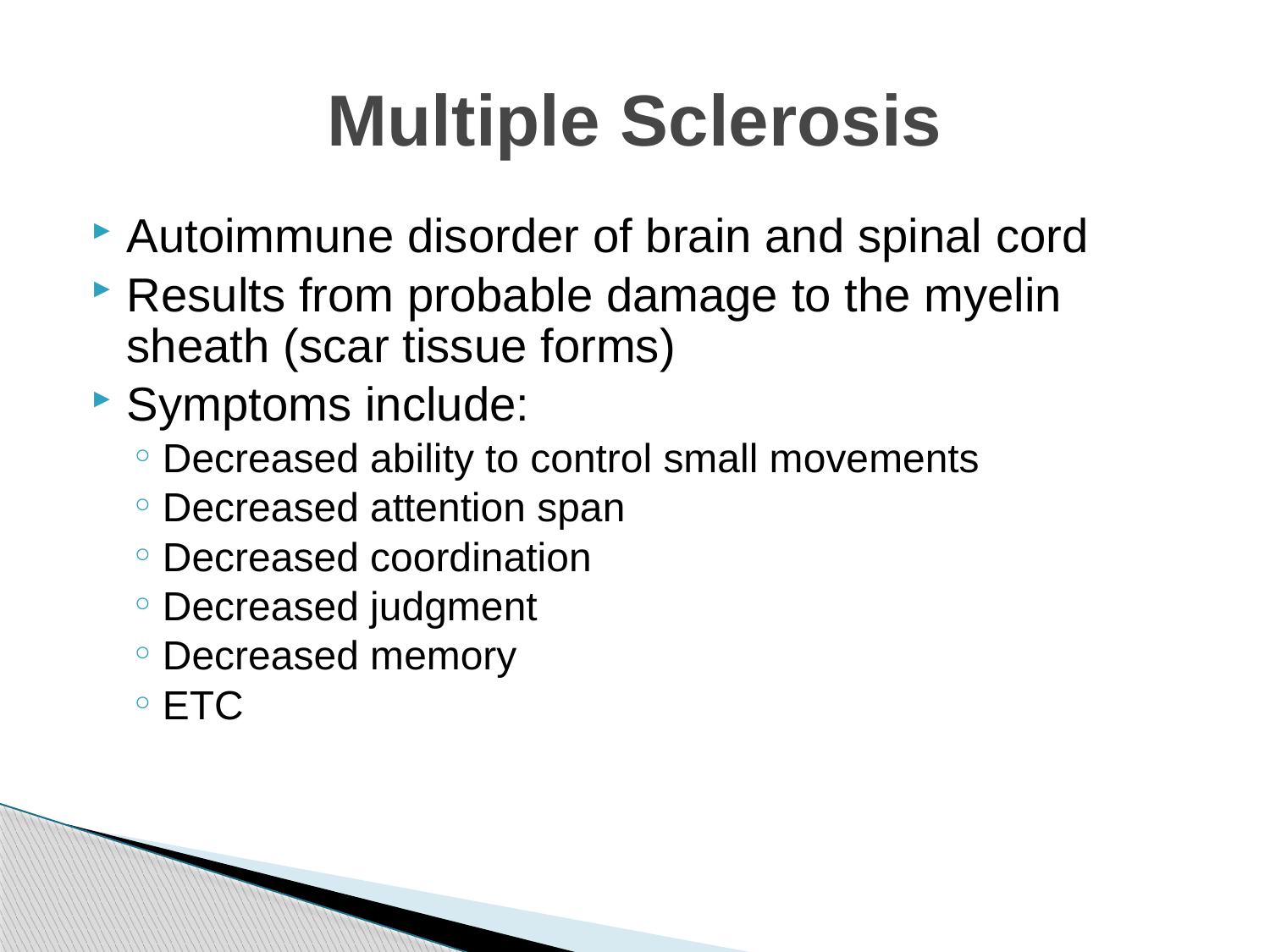

# Multiple Sclerosis
Autoimmune disorder of brain and spinal cord
Results from probable damage to the myelin sheath (scar tissue forms)
Symptoms include:
Decreased ability to control small movements
Decreased attention span
Decreased coordination
Decreased judgment
Decreased memory
ETC